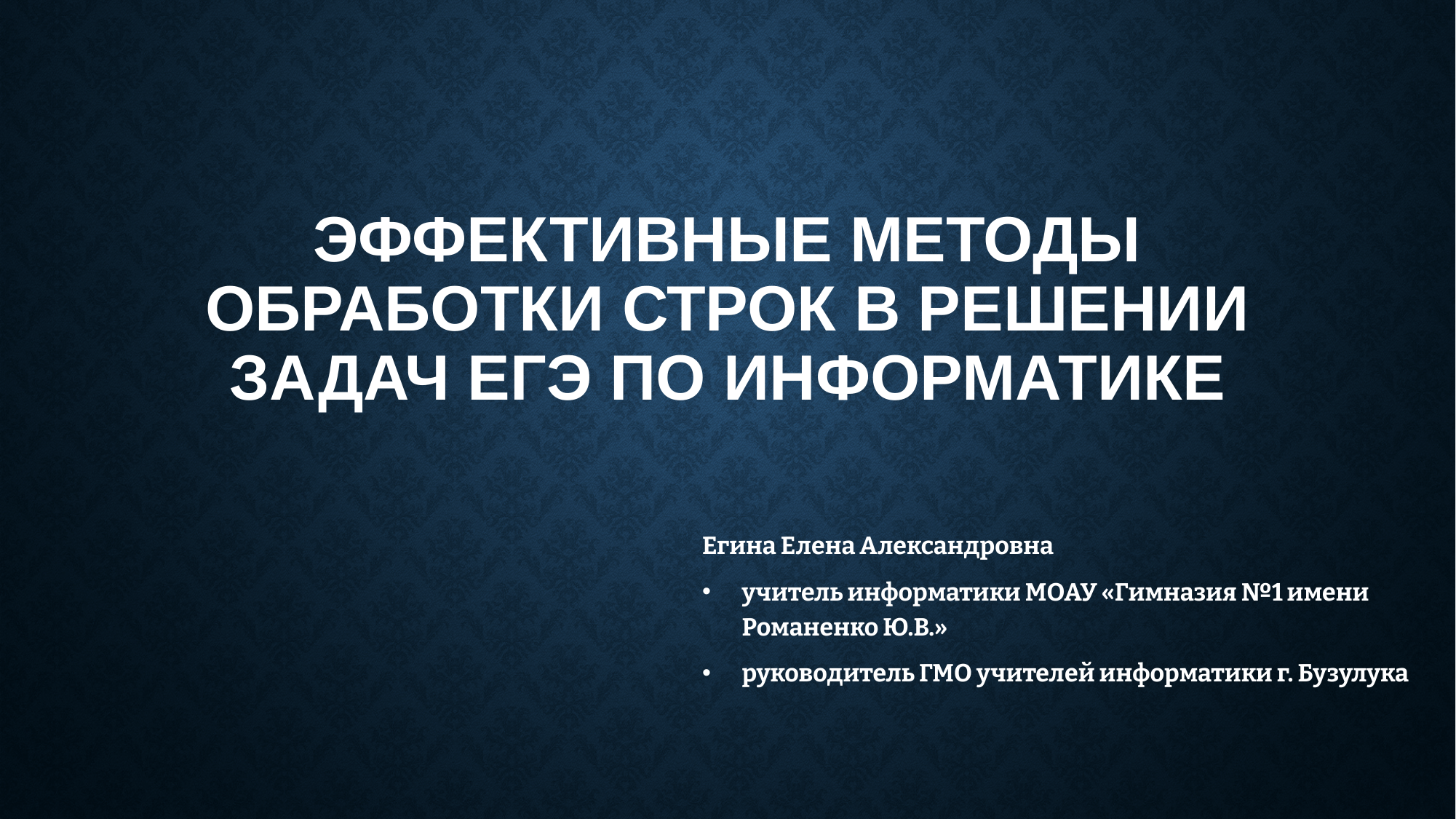

# Эффективные Методы обработки строк в решении задач ЕГЭ по информатике
Егина Елена Александровна
учитель информатики МОАУ «Гимназия №1 имени Романенко Ю.В.»
руководитель ГМО учителей информатики г. Бузулука